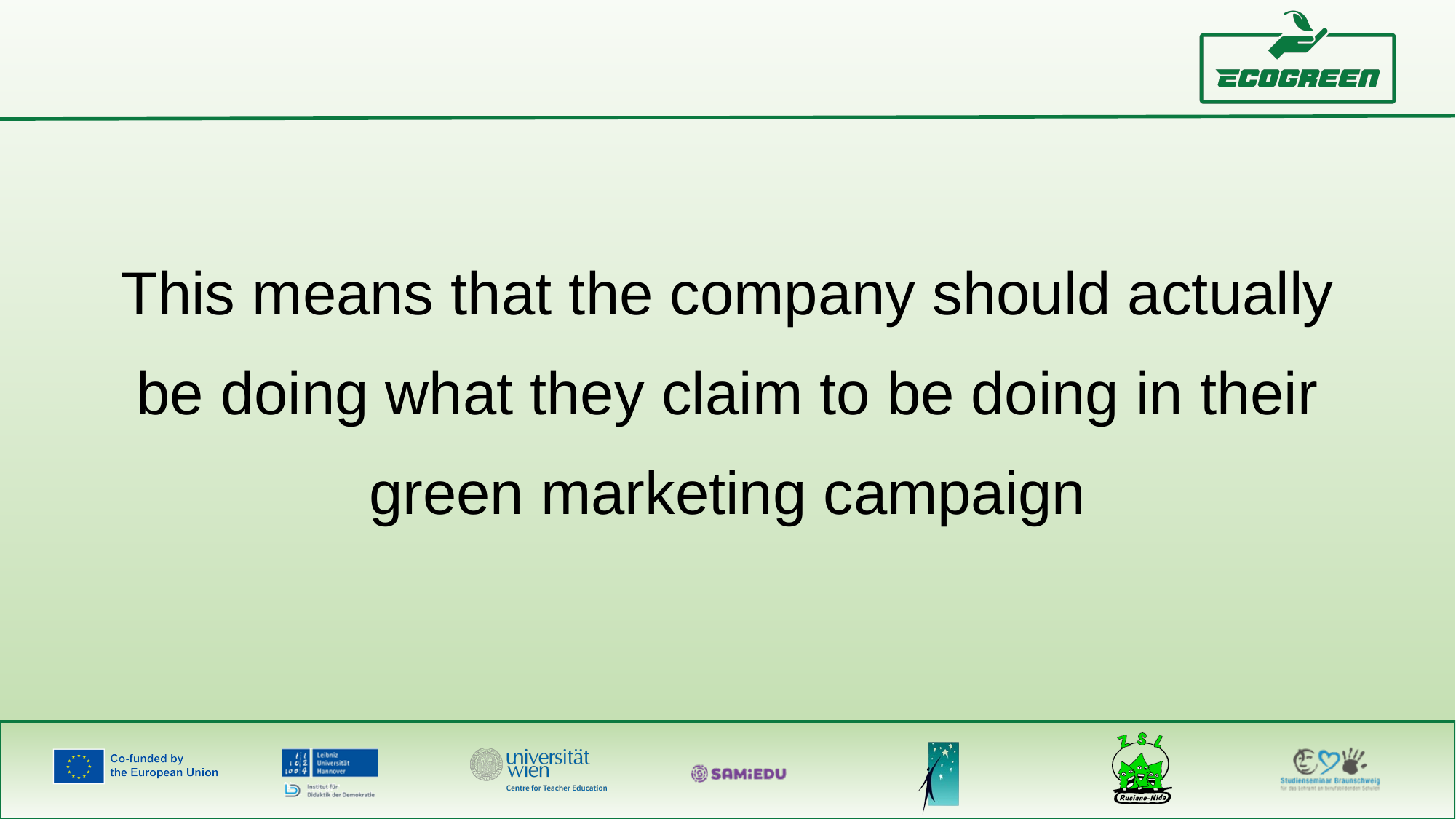

This means that the company should actually be doing what they claim to be doing in their green marketing campaign